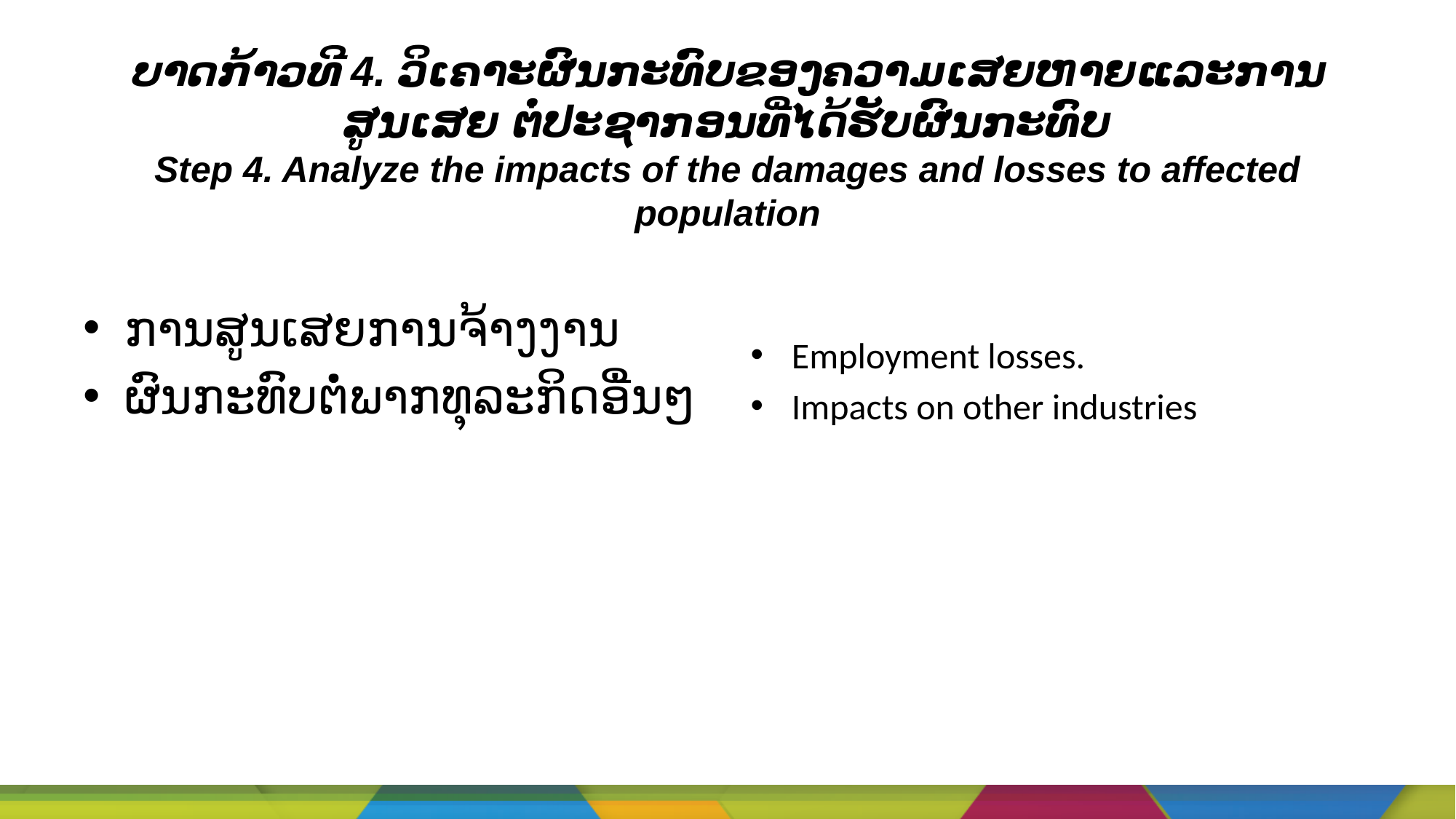

# ບາດກ້າວທີ 4. ວິເຄາະຜົນກະທົບຂອງຄວາມເສຍຫາຍແລະການສູນເສຍ ຕໍ່ປະຊາກອນທີ່​ໄດ້​ຮັບ​ຜົນ​ກະທົບ Step 4. Analyze the impacts of the damages and losses to affected population
ການສູນເສຍການຈ້າງງານ
ຜົນກະທົບຕໍ່ພາກທຸລະກິດອື່ນໆ

Employment losses.
Impacts on other industries